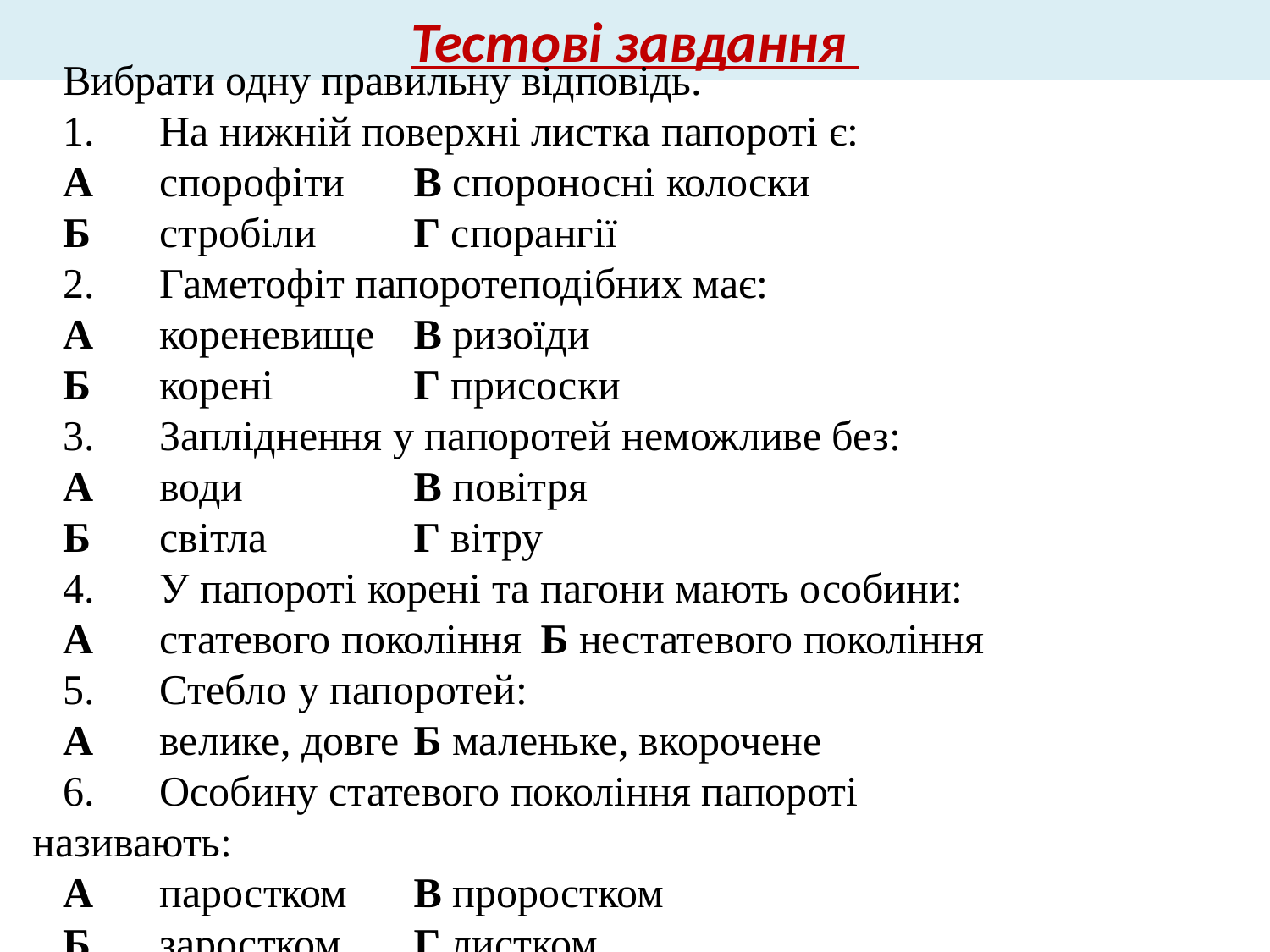

Тестові завдання
Вибрати одну правильну відповідь.
1.	На нижній поверхні листка папороті є:
А	спорофіти	В спороносні колоски
Б	стробіли	Г спорангії
2.	Гаметофіт папоротеподібних має:
А	кореневище	В ризоїди
Б	корені		Г присоски
3.	Запліднення у папоротей неможливе без:
А	води		В повітря
Б	світла		Г вітру
4.	У папороті корені та пагони мають особини:
А	статевого покоління	Б нестатевого покоління
5.	Стебло у папоротей:
А	велике, довге	Б маленьке, вкорочене
6.	Особину статевого покоління папороті називають:
А	паростком	В проростком
Б	заростком	Г листком